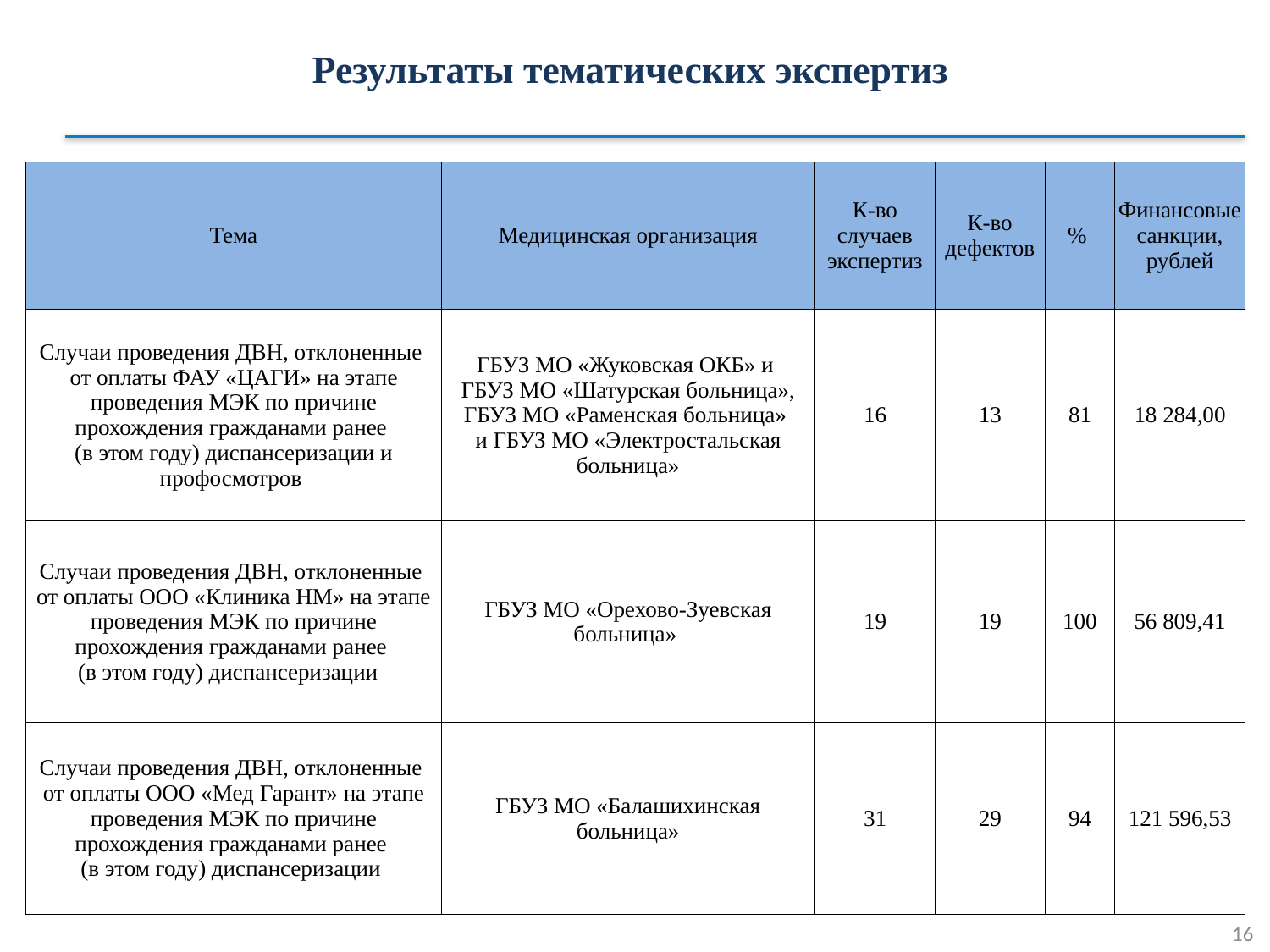

Результаты тематических экспертиз
| Тема | Медицинская организация | К-во случаев экспертиз | К-во дефектов | % | Финансовые санкции, рублей |
| --- | --- | --- | --- | --- | --- |
| Случаи проведения ДВН, отклоненные от оплаты ФАУ «ЦАГИ» на этапе проведения МЭК по причине прохождения гражданами ранее (в этом году) диспансеризации и профосмотров | ГБУЗ МО «Жуковская ОКБ» и ГБУЗ МО «Шатурская больница», ГБУЗ МО «Раменская больница» и ГБУЗ МО «Электростальская больница» | 16 | 13 | 81 | 18 284,00 |
| Случаи проведения ДВН, отклоненные от оплаты ООО «Клиника НМ» на этапе проведения МЭК по причине прохождения гражданами ранее (в этом году) диспансеризации | ГБУЗ МО «Орехово-Зуевская больница» | 19 | 19 | 100 | 56 809,41 |
| Случаи проведения ДВН, отклоненные от оплаты ООО «Мед Гарант» на этапе проведения МЭК по причине прохождения гражданами ранее (в этом году) диспансеризации | ГБУЗ МО «Балашихинская больница» | 31 | 29 | 94 | 121 596,53 |
16